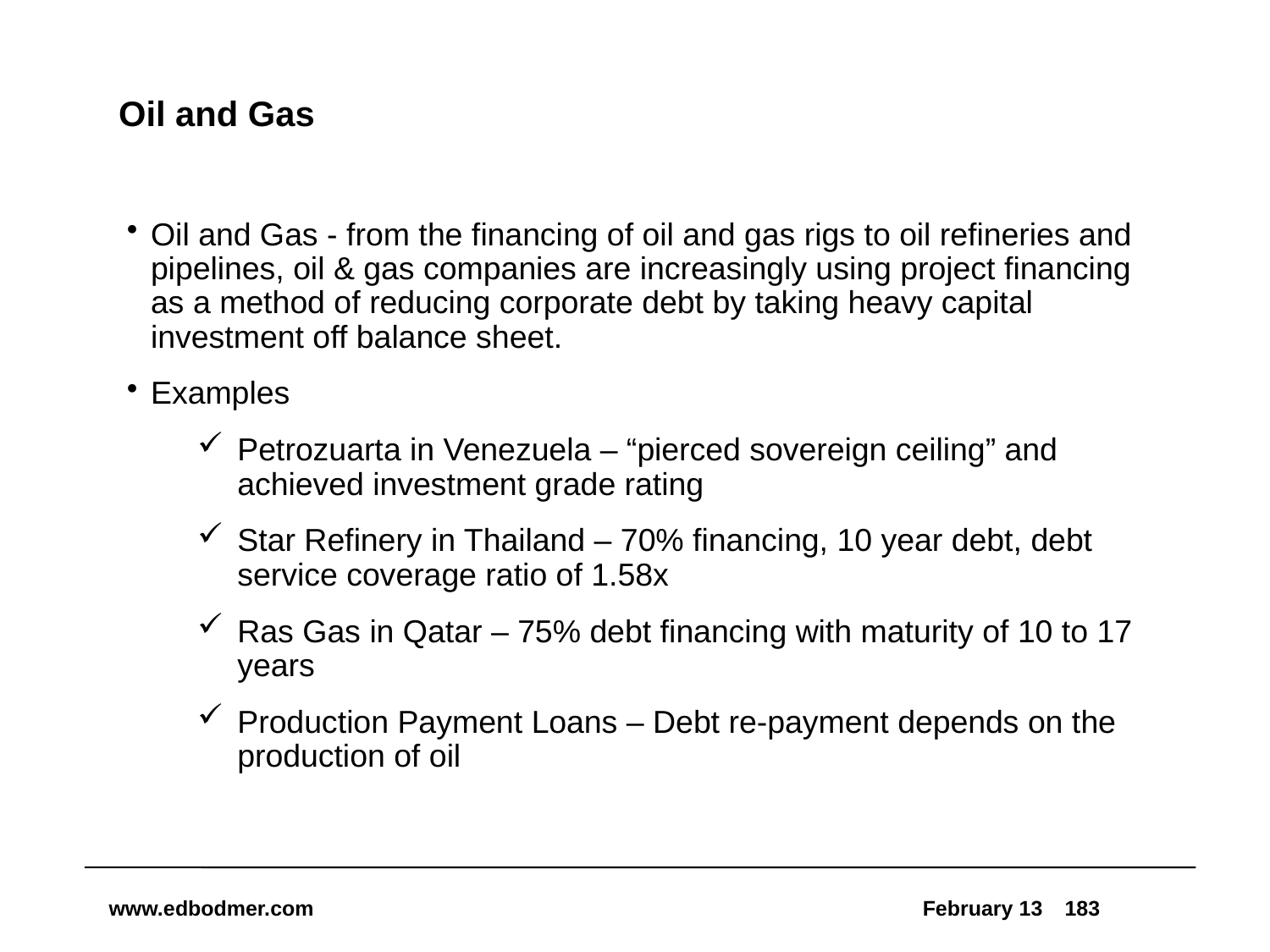

# Oil and Gas
Oil and Gas - from the financing of oil and gas rigs to oil refineries and pipelines, oil & gas companies are increasingly using project financing as a method of reducing corporate debt by taking heavy capital investment off balance sheet.
Examples
Petrozuarta in Venezuela – “pierced sovereign ceiling” and achieved investment grade rating
Star Refinery in Thailand – 70% financing, 10 year debt, debt service coverage ratio of 1.58x
Ras Gas in Qatar – 75% debt financing with maturity of 10 to 17 years
Production Payment Loans – Debt re-payment depends on the production of oil